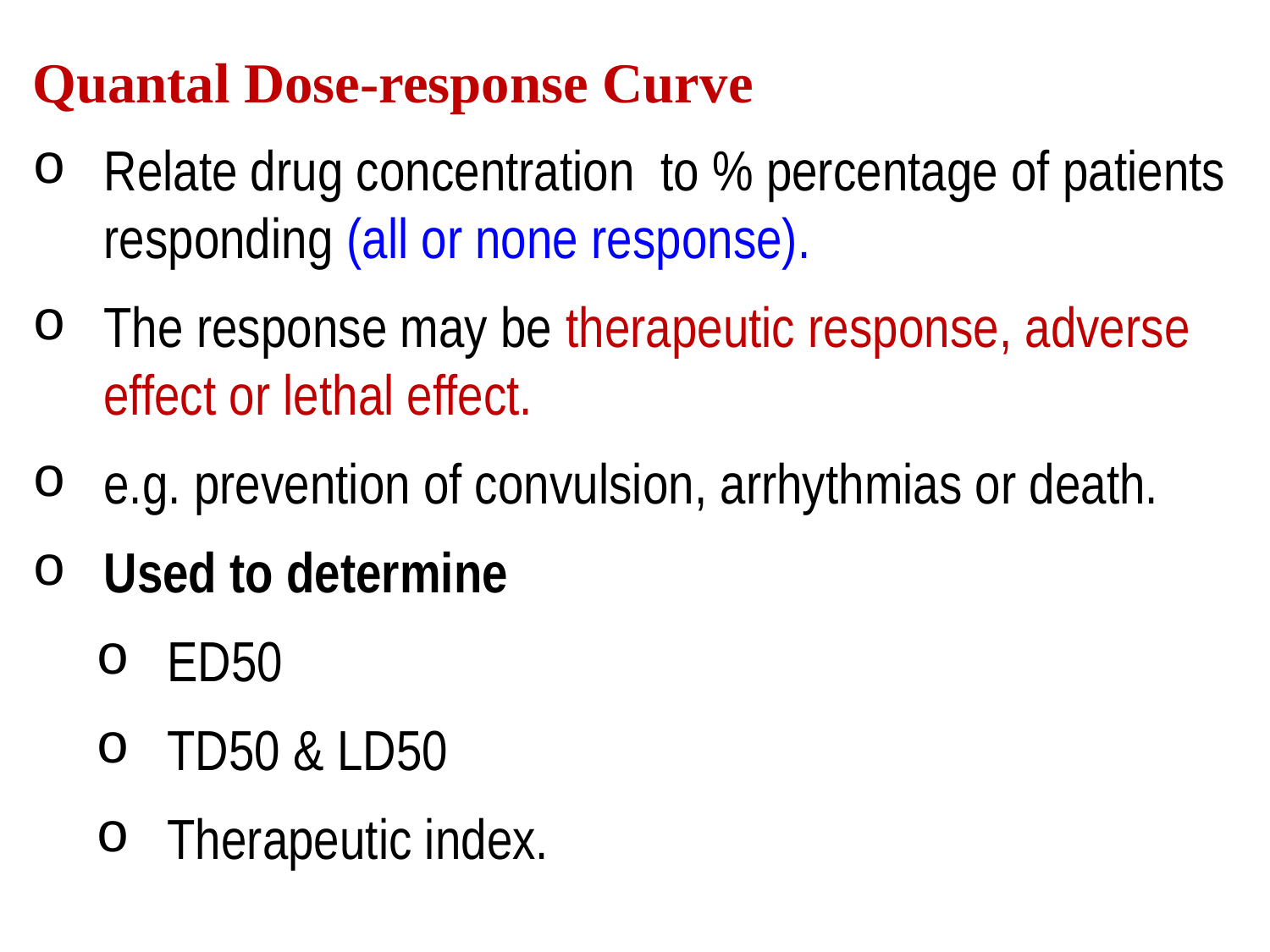

Quantal Dose-response Curve
Relate drug concentration  to % percentage of patients responding (all or none response).
The response may be therapeutic response, adverse effect or lethal effect.
e.g. prevention of convulsion, arrhythmias or death.
Used to determine
ED50
TD50 & LD50
Therapeutic index.